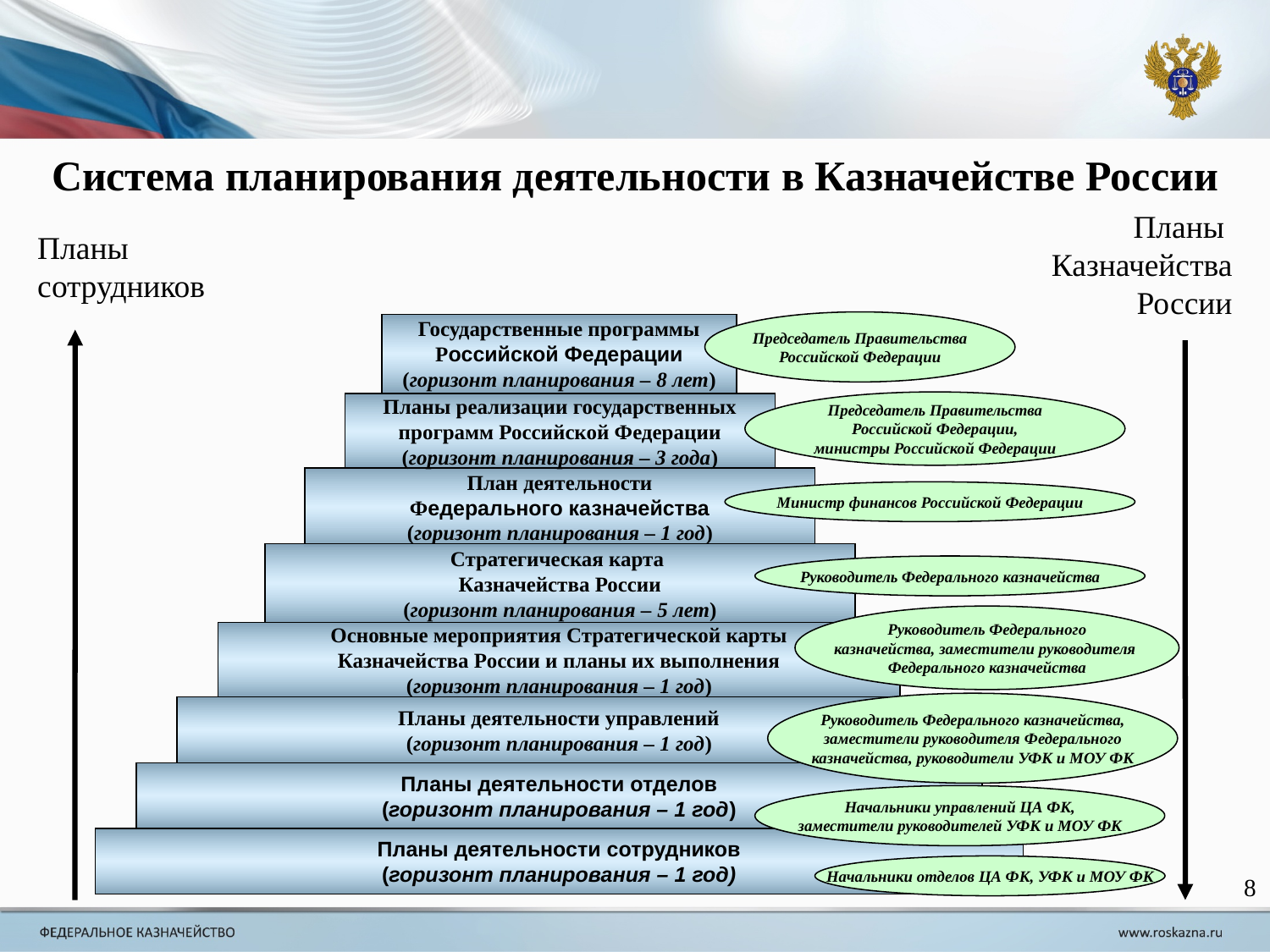

Система планирования деятельности в Казначействе России
Планы
Казначейства России
Планы сотрудников
Председатель Правительства
Российской Федерации
Государственные программы
Российской Федерации
(горизонт планирования – 8 лет)

Председатель Правительства
Российской Федерации,
министры Российской Федерации
Планы реализации государственных
программ Российской Федерации
(горизонт планирования – 3 года)
План деятельности
Федерального казначейства
(горизонт планирования – 1 год)
Министр финансов Российской Федерации
Стратегическая карта
Казначейства России
(горизонт планирования – 5 лет)
Руководитель Федерального казначейства
Руководитель Федерального
казначейства, заместители руководителя
Федерального казначейства
Основные мероприятия Стратегической карты
Казначейства России и планы их выполнения
(горизонт планирования – 1 год)
Руководитель Федерального казначейства,
заместители руководителя Федерального
казначейства, руководители УФК и МОУ ФК
Планы деятельности управлений
(горизонт планирования – 1 год)
Планы деятельности отделов
(горизонт планирования – 1 год)
Начальники управлений ЦА ФК,
заместители руководителей УФК и МОУ ФК
Планы деятельности сотрудников
(горизонт планирования – 1 год)
Начальники отделов ЦА ФК, УФК и МОУ ФК
8